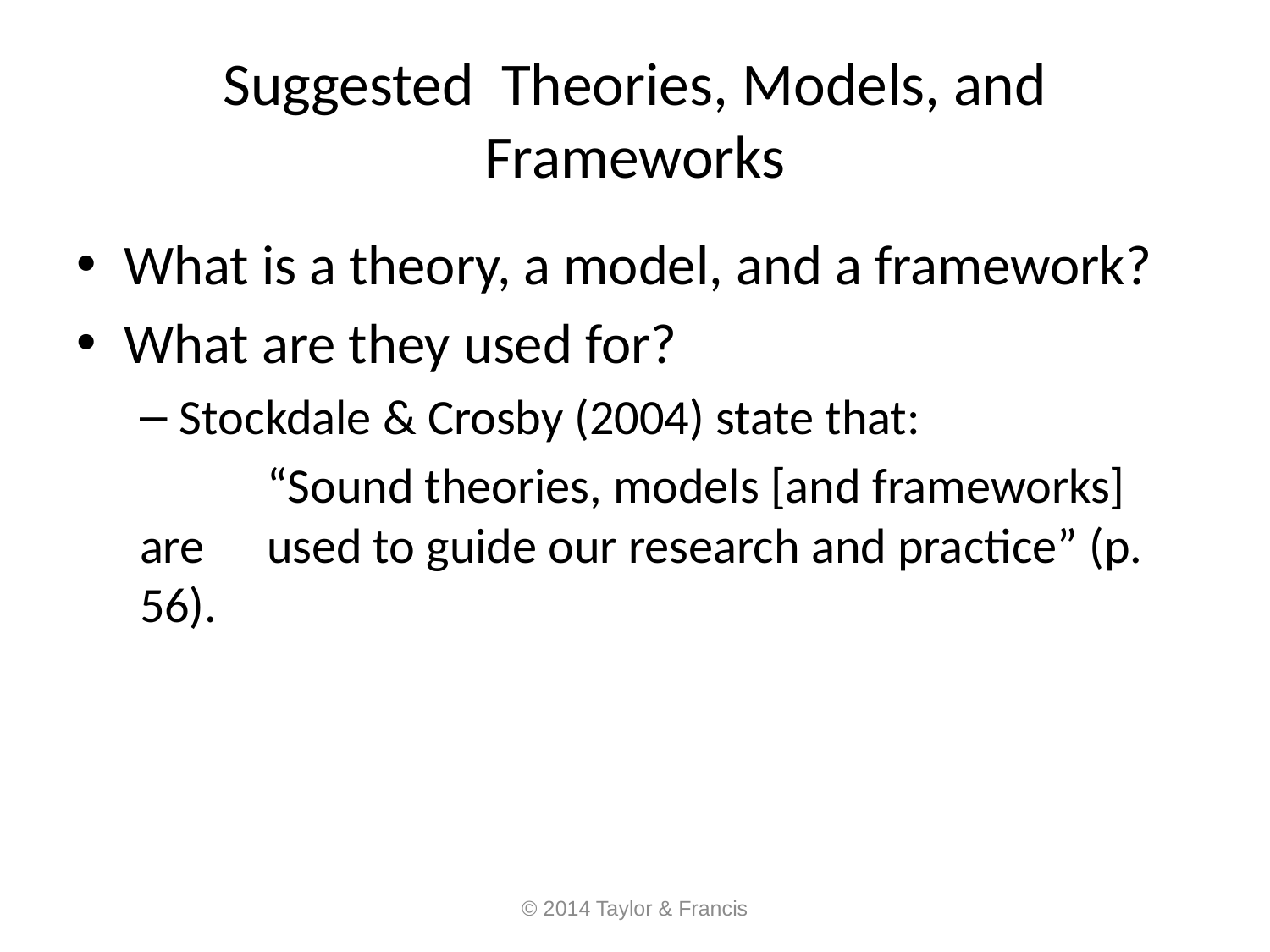

# Suggested  Theories, Models, and Frameworks
What is a theory, a model, and a framework?
What are they used for?
Stockdale & Crosby (2004) state that:
	“Sound theories, models [and frameworks] are 	used to guide our research and practice” (p. 56).

© 2014 Taylor & Francis